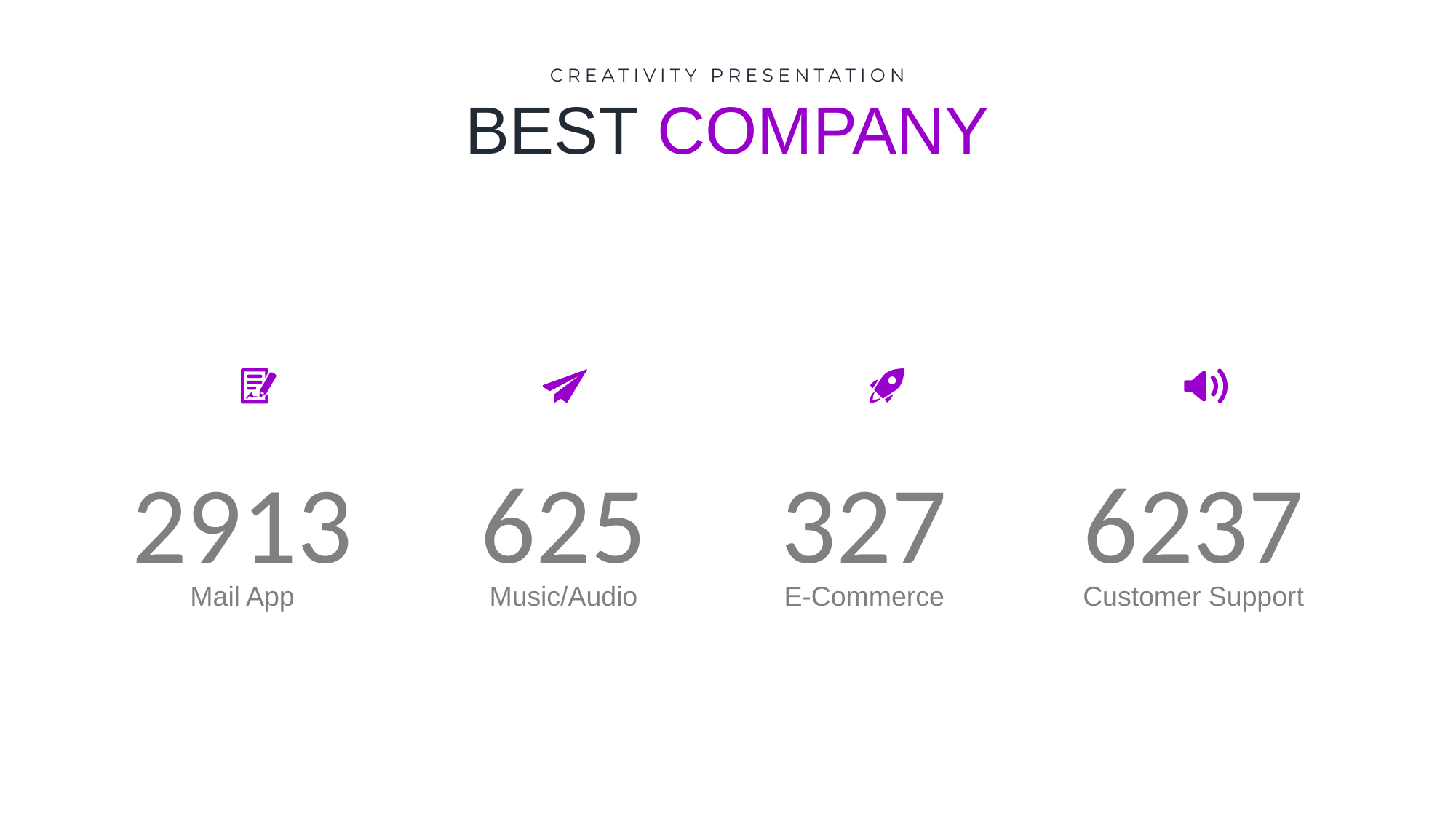

CREATIVITY PRESENTATION
BEST COMPANY

2913
625
327
6237
Mail App
Music/Audio
E-Commerce
Customer Support